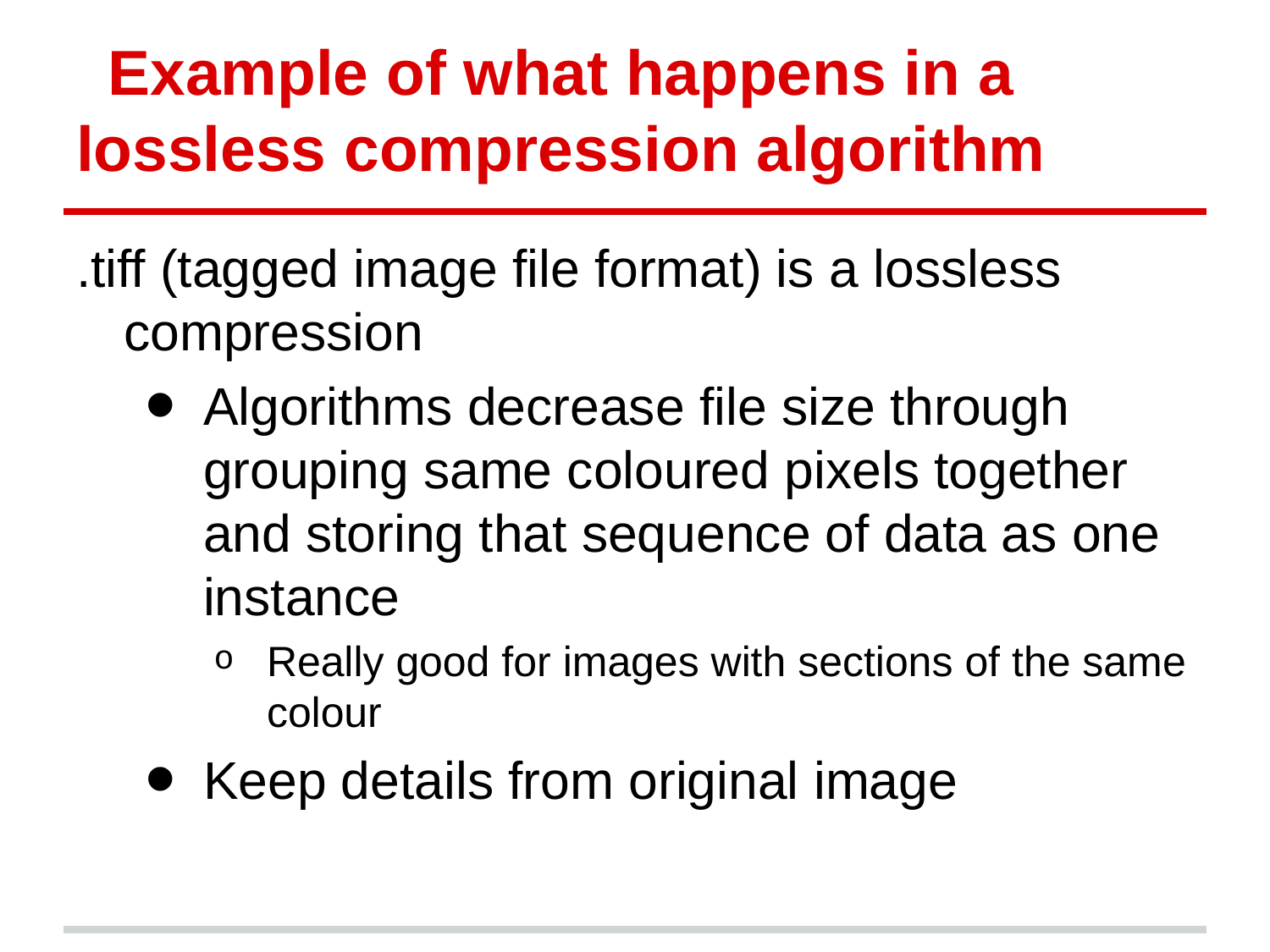

# Example of what happens in a lossless compression algorithm
.tiff (tagged image file format) is a lossless compression
Algorithms decrease file size through grouping same coloured pixels together and storing that sequence of data as one instance
Really good for images with sections of the same colour
Keep details from original image